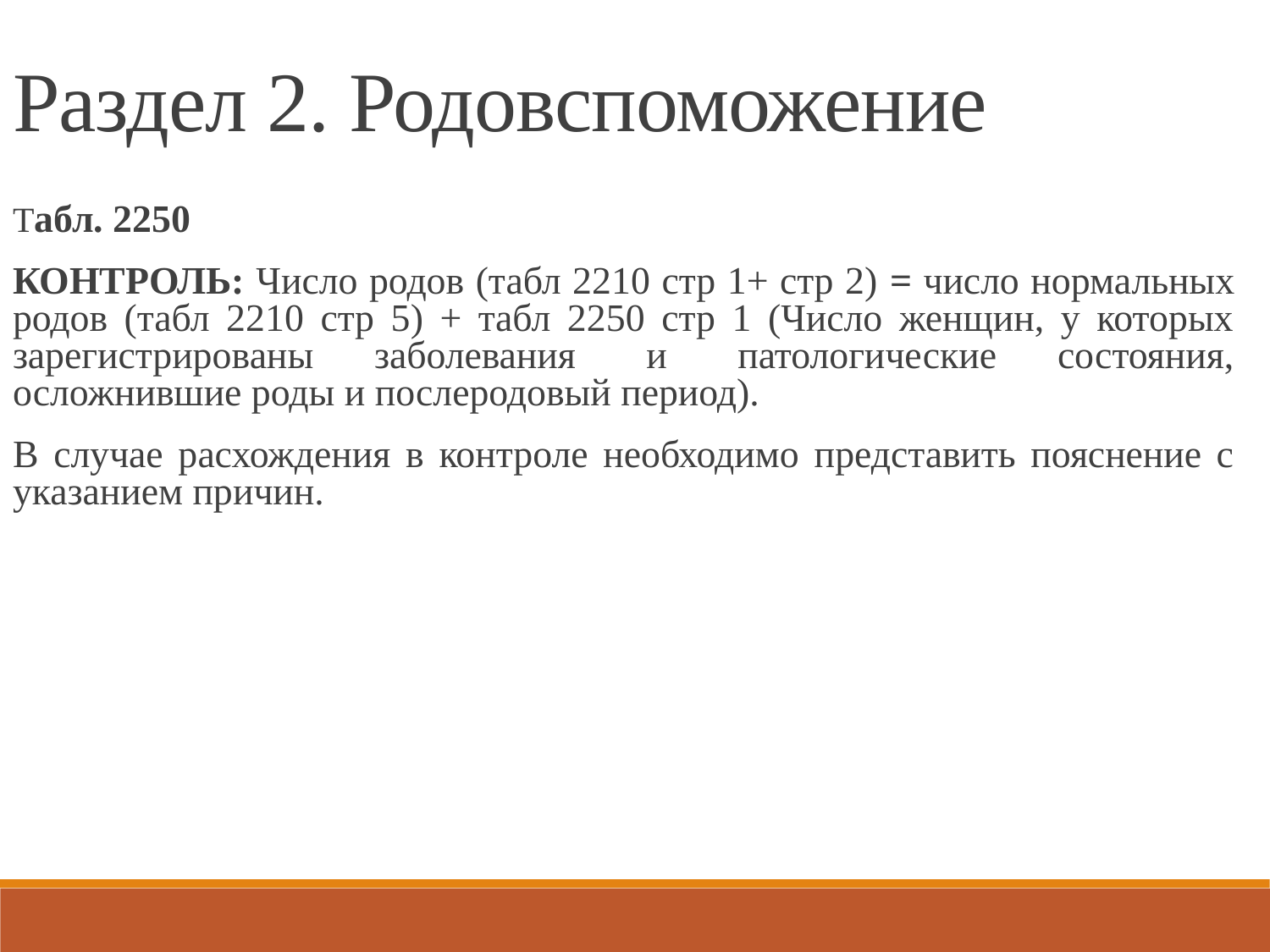

Раздел 2. Родовспоможение
	Табл. 2250
	КОНТРОЛЬ: Число родов (табл 2210 стр 1+ стр 2) = число нормальных родов (табл 2210 стр 5) + табл 2250 стр 1 (Число женщин, у которых зарегистрированы заболевания  и  патологические состояния, осложнившие роды и послеродовый период).
	В случае расхождения в контроле необходимо представить пояснение с указанием причин.